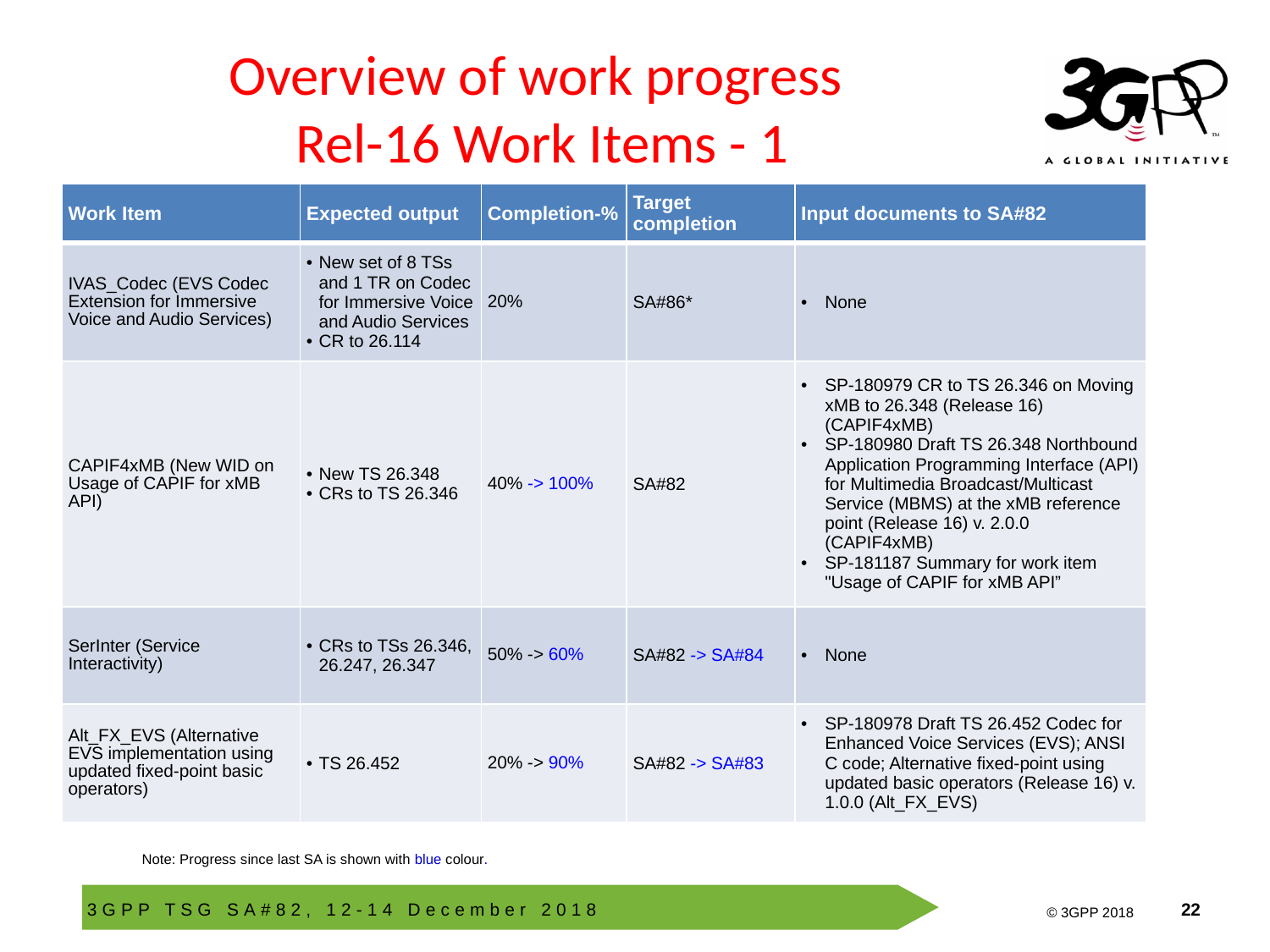

# Overview of work progress Rel-16 Work Items - 1
| Work Item | Expected output | Completion-% | Target completion | Input documents to SA#82 |
| --- | --- | --- | --- | --- |
| IVAS\_Codec (EVS Codec Extension for Immersive Voice and Audio Services) | New set of 8 TSs and 1 TR on Codec for Immersive Voice and Audio Services CR to 26.114 | 20% | SA#86\* | None |
| CAPIF4xMB (New WID on Usage of CAPIF for xMB API) | New TS 26.348 CRs to TS 26.346 | 40% -> 100% | SA#82 | SP-180979 CR to TS 26.346 on Moving xMB to 26.348 (Release 16) (CAPIF4xMB) SP-180980 Draft TS 26.348 Northbound Application Programming Interface (API) for Multimedia Broadcast/Multicast Service (MBMS) at the xMB reference point (Release 16) v. 2.0.0 (CAPIF4xMB) SP-181187 Summary for work item "Usage of CAPIF for xMB API” |
| SerInter (Service Interactivity) | CRs to TSs 26.346, 26.247, 26.347 | 50% -> 60% | SA#82 -> SA#84 | None |
| Alt\_FX\_EVS (Alternative EVS implementation using updated fixed-point basic operators) | TS 26.452 | 20% -> 90% | SA#82 -> SA#83 | SP-180978 Draft TS 26.452 Codec for Enhanced Voice Services (EVS); ANSI C code; Alternative fixed-point using updated basic operators (Release 16) v. 1.0.0 (Alt\_FX\_EVS) |

Note: Progress since last SA is shown with blue colour.